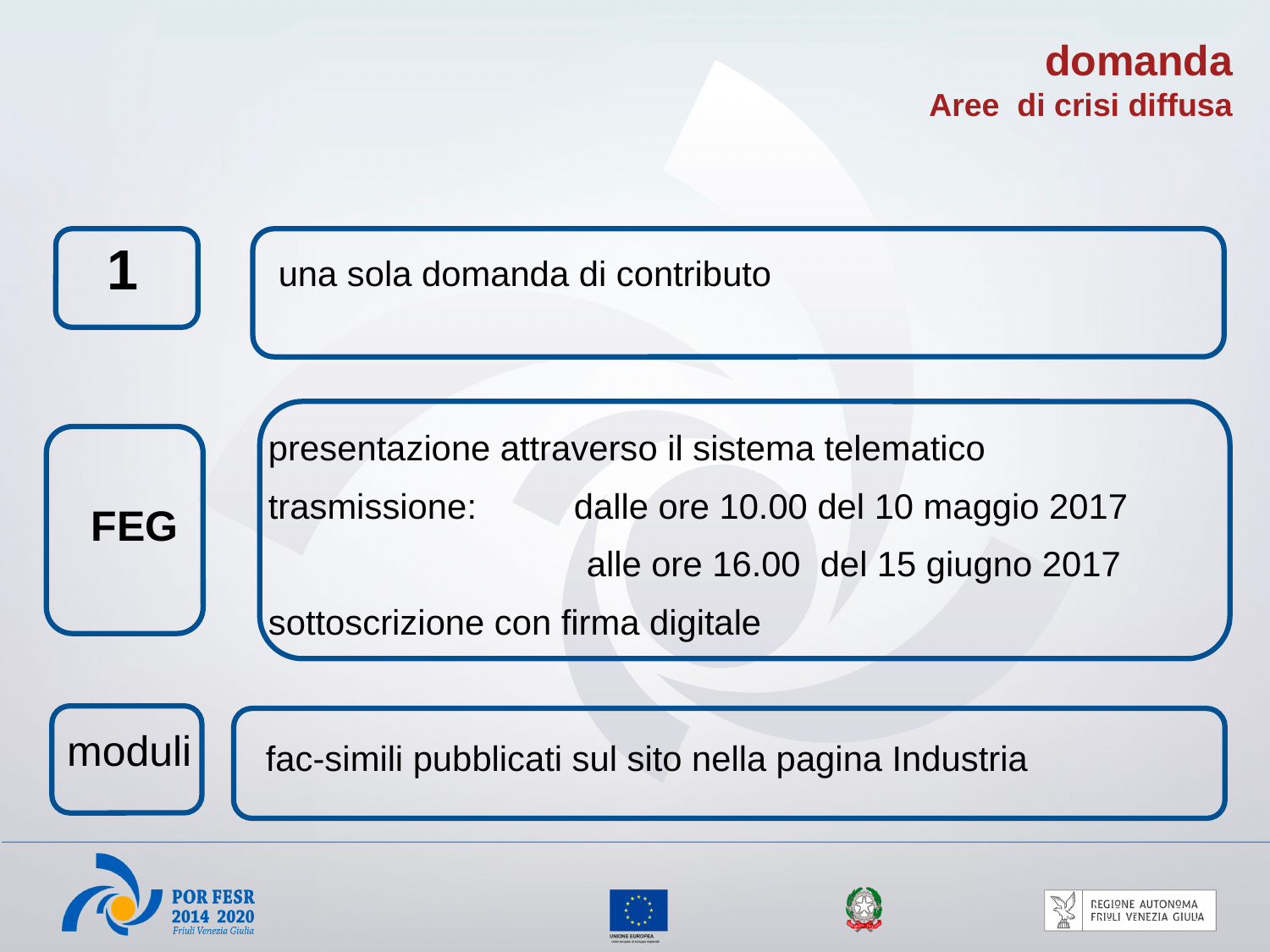

domanda
Aree  di crisi diffusa

una sola domanda di contributo
1

presentazione attraverso il sistema telematico
trasmissione:          dalle ore 10.00 del 10 maggio 2017
	  alle ore 16.00  del 15 giugno 2017
sottoscrizione con firma digitale

FEG

moduli

fac-simili pubblicati sul sito nella pagina Industria